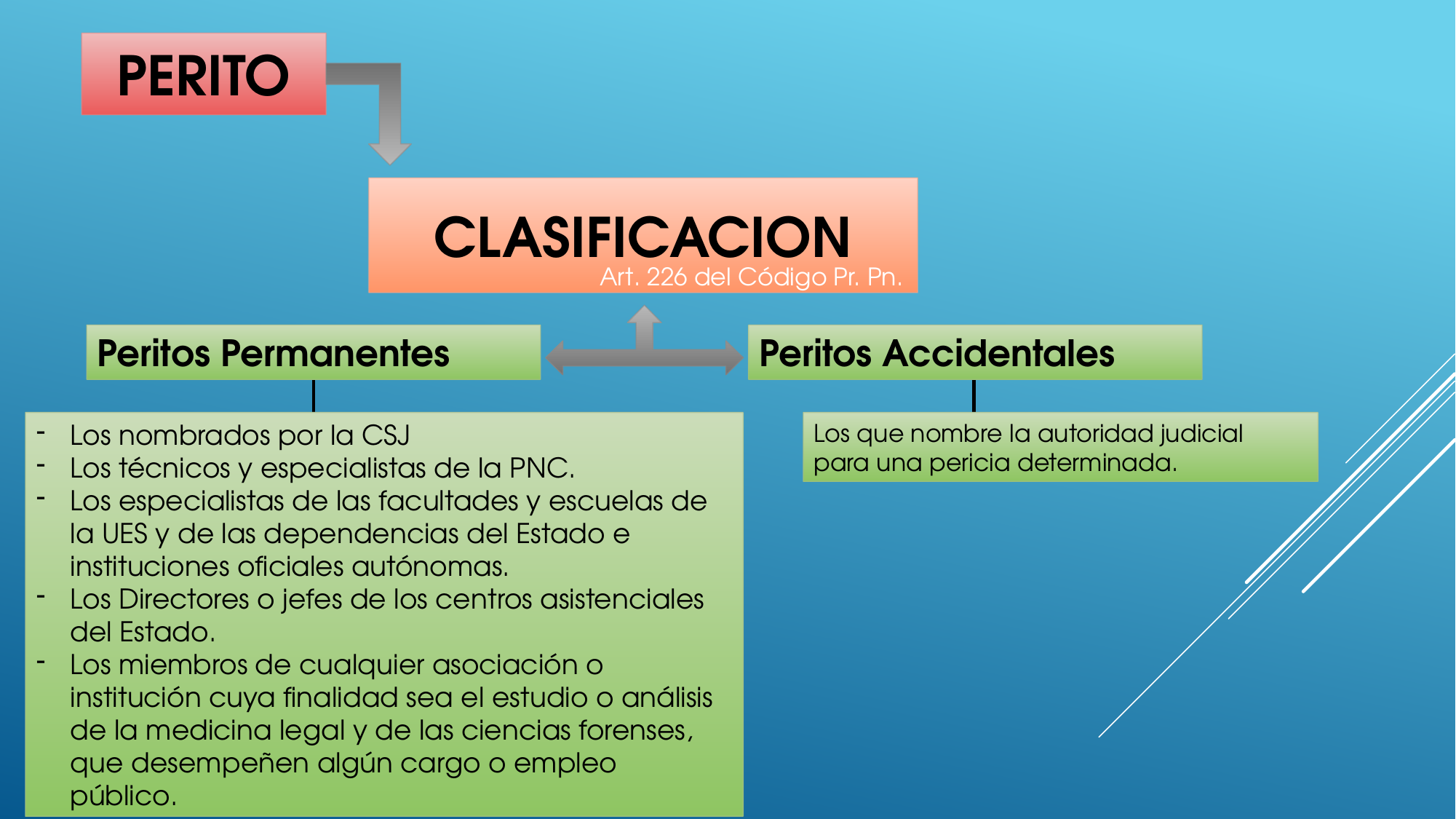

perito

# CLASIFICACION
Art. 226 del Código Pr. Pn.

Peritos Accidentales
Peritos Permanentes
Los que nombre la autoridad judicial para una pericia determinada.
Los nombrados por la CSJ
Los técnicos y especialistas de la PNC.
Los especialistas de las facultades y escuelas de la UES y de las dependencias del Estado e instituciones oficiales autónomas.
Los Directores o jefes de los centros asistenciales del Estado.
Los miembros de cualquier asociación o institución cuya finalidad sea el estudio o análisis de la medicina legal y de las ciencias forenses, que desempeñen algún cargo o empleo público.